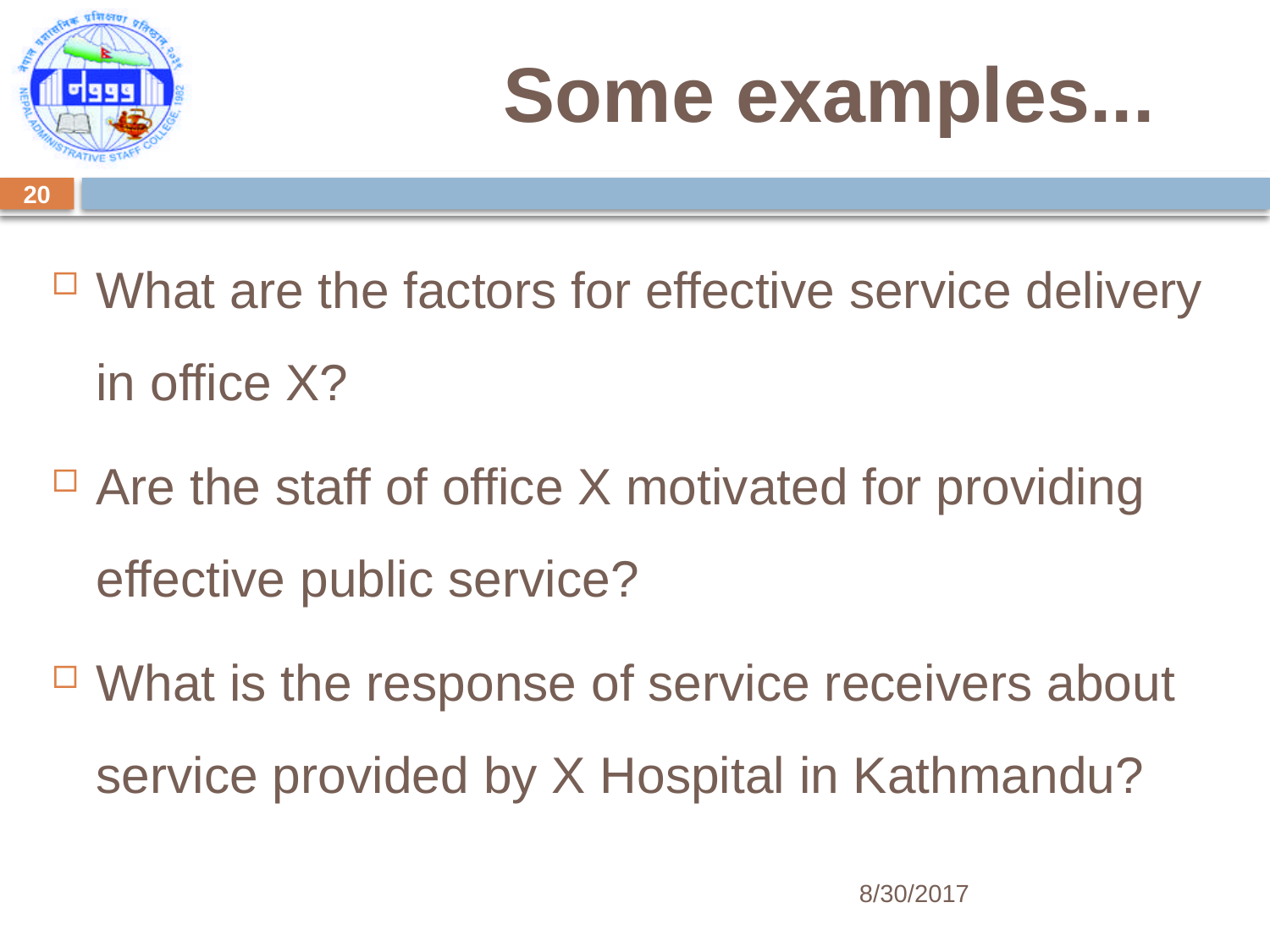

# Some examples...
20
What are the factors for effective service delivery in office X?
Are the staff of office X motivated for providing effective public service?
What is the response of service receivers about service provided by X Hospital in Kathmandu?
8/30/2017